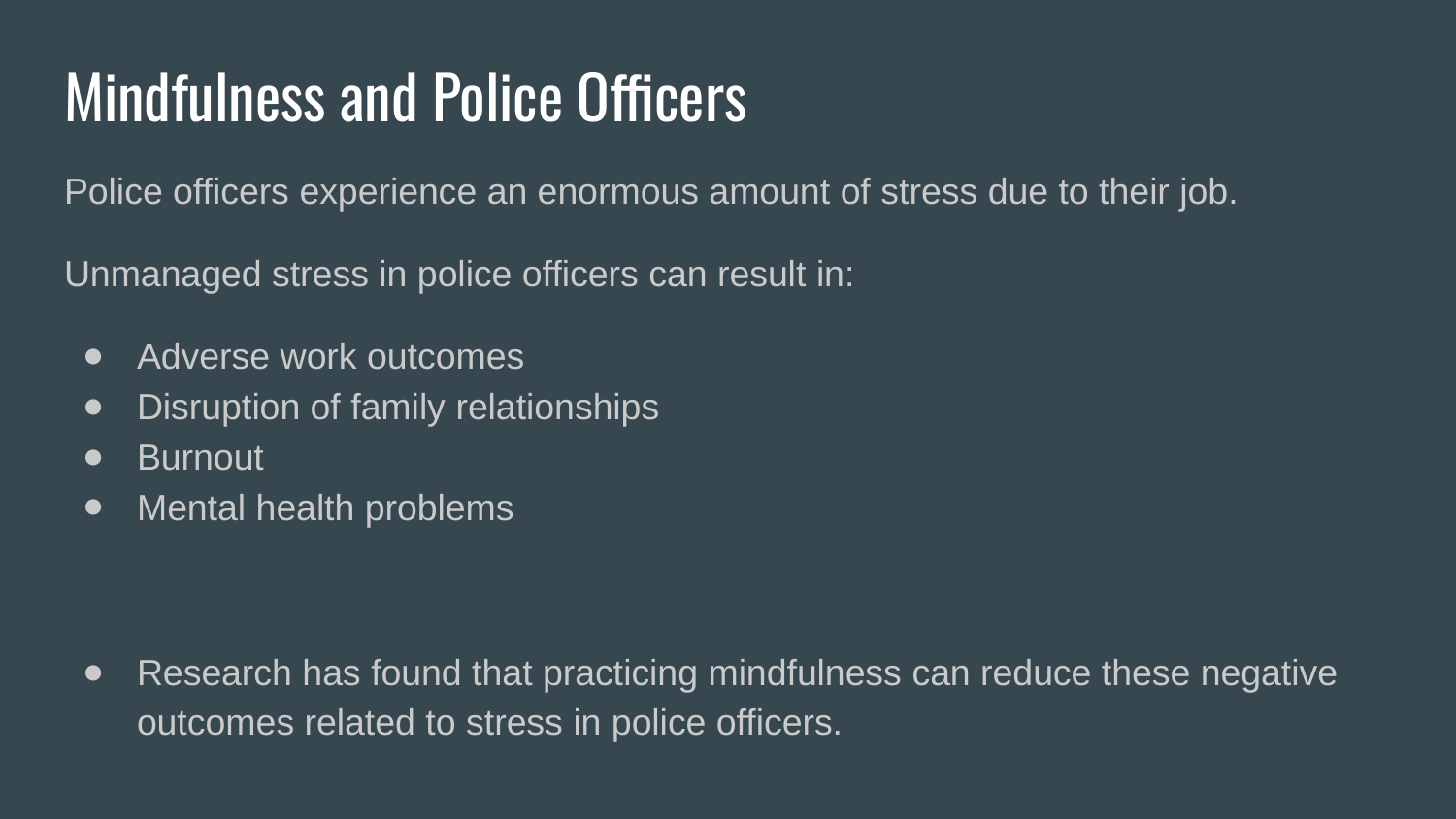

# Mindfulness and Police Officers
Police officers experience an enormous amount of stress due to their job.
Unmanaged stress in police officers can result in:
Adverse work outcomes
Disruption of family relationships
Burnout
Mental health problems

Research has found that practicing mindfulness can reduce these negative outcomes related to stress in police officers.